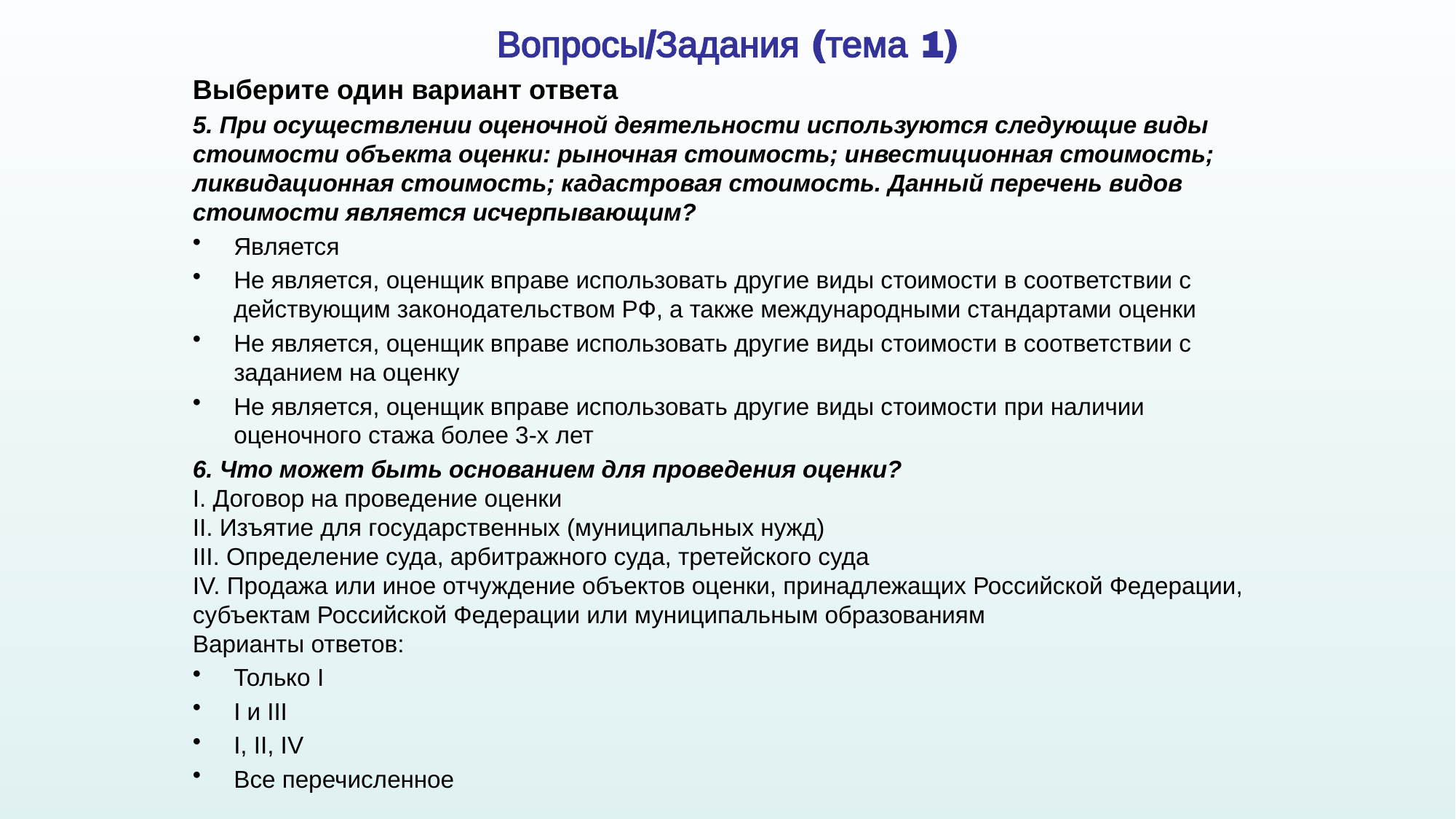

# Вопросы/Задания (тема 1)
Выберите один вариант ответа
5. При осуществлении оценочной деятельности используются следующие виды стоимости объекта оценки: рыночная стоимость; инвестиционная стоимость; ликвидационная стоимость; кадастровая стоимость. Данный перечень видов стоимости является исчерпывающим?
Является
Не является, оценщик вправе использовать другие виды стоимости в соответствии с действующим законодательством РФ, а также международными стандартами оценки
Не является, оценщик вправе использовать другие виды стоимости в соответствии с заданием на оценку
Не является, оценщик вправе использовать другие виды стоимости при наличии оценочного стажа более 3-х лет
6. Что может быть основанием для проведения оценки?
I. Договор на проведение оценки
II. Изъятие для государственных (муниципальных нужд)
III. Определение суда, арбитражного суда, третейского суда
IV. Продажа или иное отчуждение объектов оценки, принадлежащих Российской Федерации, субъектам Российской Федерации или муниципальным образованиям
Варианты ответов:
Только I
I и III
I, II, IV
Все перечисленное